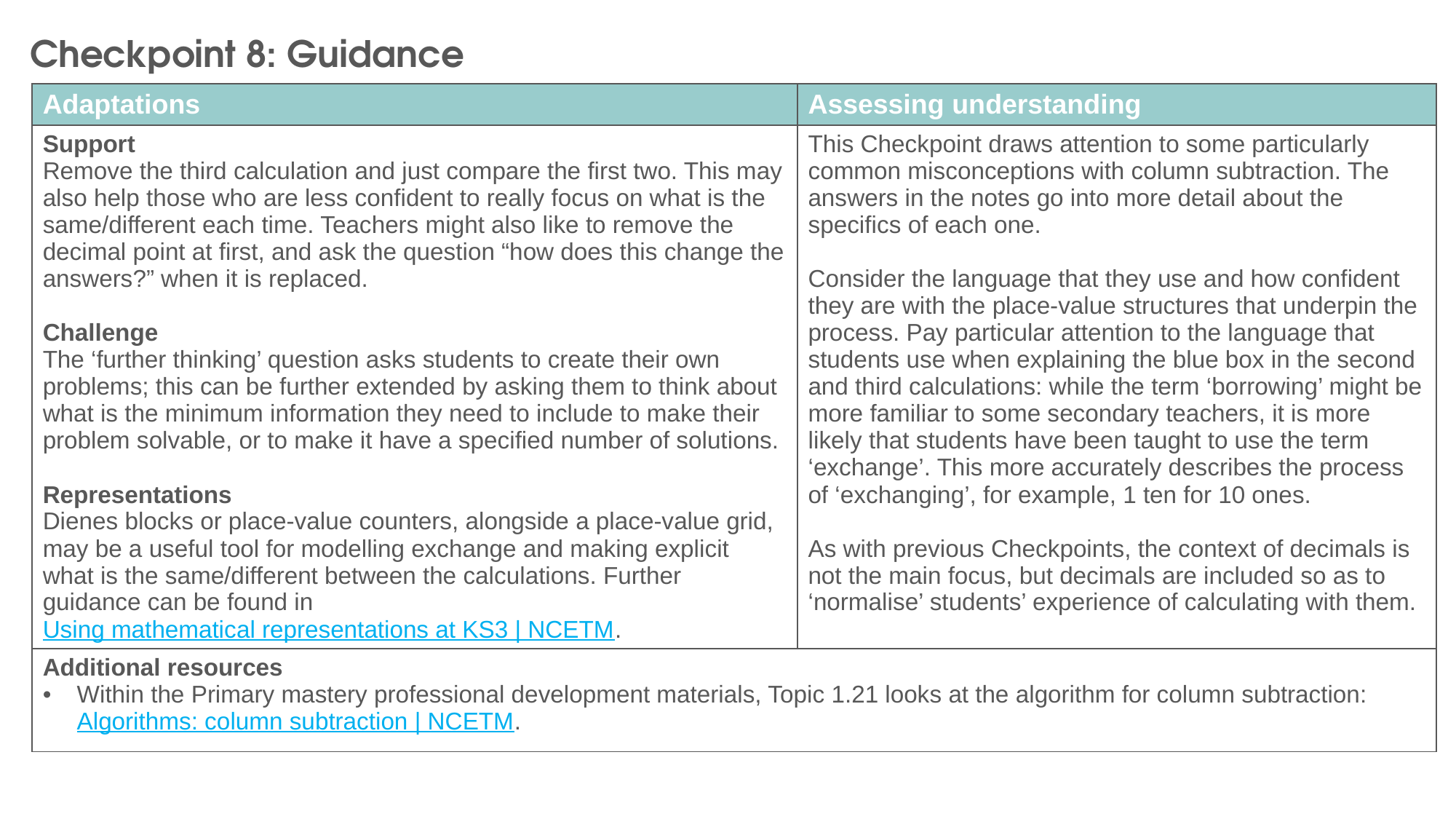

Checkpoint 8: Guidance
| Adaptations | Assessing understanding |
| --- | --- |
| Support Remove the third calculation and just compare the first two. This may also help those who are less confident to really focus on what is the same/different each time. Teachers might also like to remove the decimal point at first, and ask the question “how does this change the answers?” when it is replaced. Challenge The ‘further thinking’ question asks students to create their own problems; this can be further extended by asking them to think about what is the minimum information they need to include to make their problem solvable, or to make it have a specified number of solutions. Representations Dienes blocks or place-value counters, alongside a place-value grid, may be a useful tool for modelling exchange and making explicit what is the same/different between the calculations. Further guidance can be found in Using mathematical representations at KS3 | NCETM. | This Checkpoint draws attention to some particularly common misconceptions with column subtraction. The answers in the notes go into more detail about the specifics of each one. Consider the language that they use and how confident they are with the place-value structures that underpin the process. Pay particular attention to the language that students use when explaining the blue box in the second and third calculations: while the term ‘borrowing’ might be more familiar to some secondary teachers, it is more likely that students have been taught to use the term ‘exchange’. This more accurately describes the process of ‘exchanging’, for example, 1 ten for 10 ones. As with previous Checkpoints, the context of decimals is not the main focus, but decimals are included so as to ‘normalise’ students’ experience of calculating with them. |
| Additional resources Within the Primary mastery professional development materials, Topic 1.21 looks at the algorithm for column subtraction: Algorithms: column subtraction | NCETM. |  |